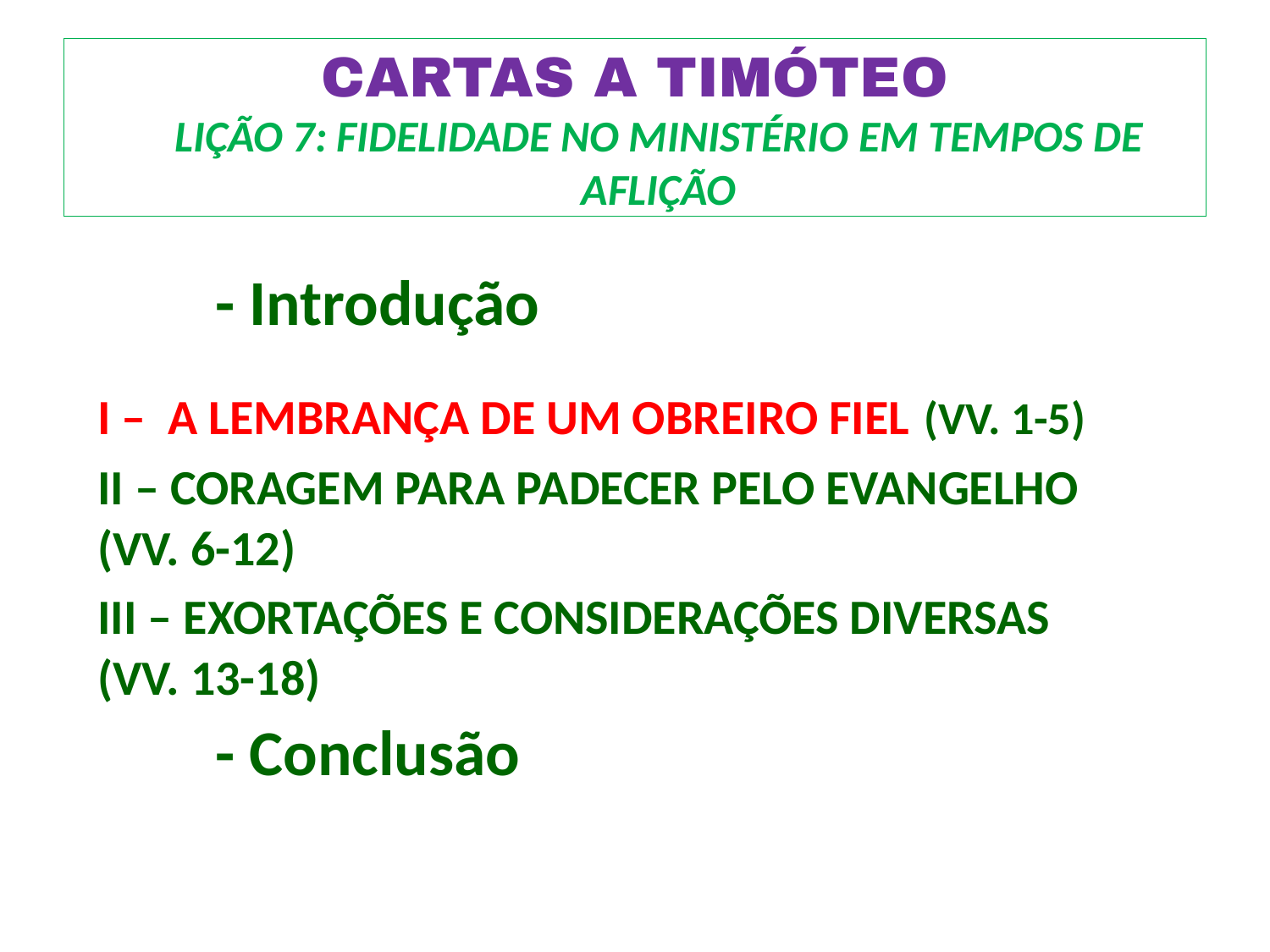

# CARTAS A TIMÓTEO LIÇÃO 7: FIDELIDADE NO MINISTÉRIO EM TEMPOS DE AFLIÇÃO

	- Introdução

I –  A LEMBRANÇA DE UM OBREIRO FIEL							(VV. 1-5)
II – CORAGEM PARA PADECER PELO EVANGELHO						(VV. 6-12)
III – EXORTAÇÕES E CONSIDERAÇÕES DIVERSAS						(VV. 13-18)
	- Conclusão